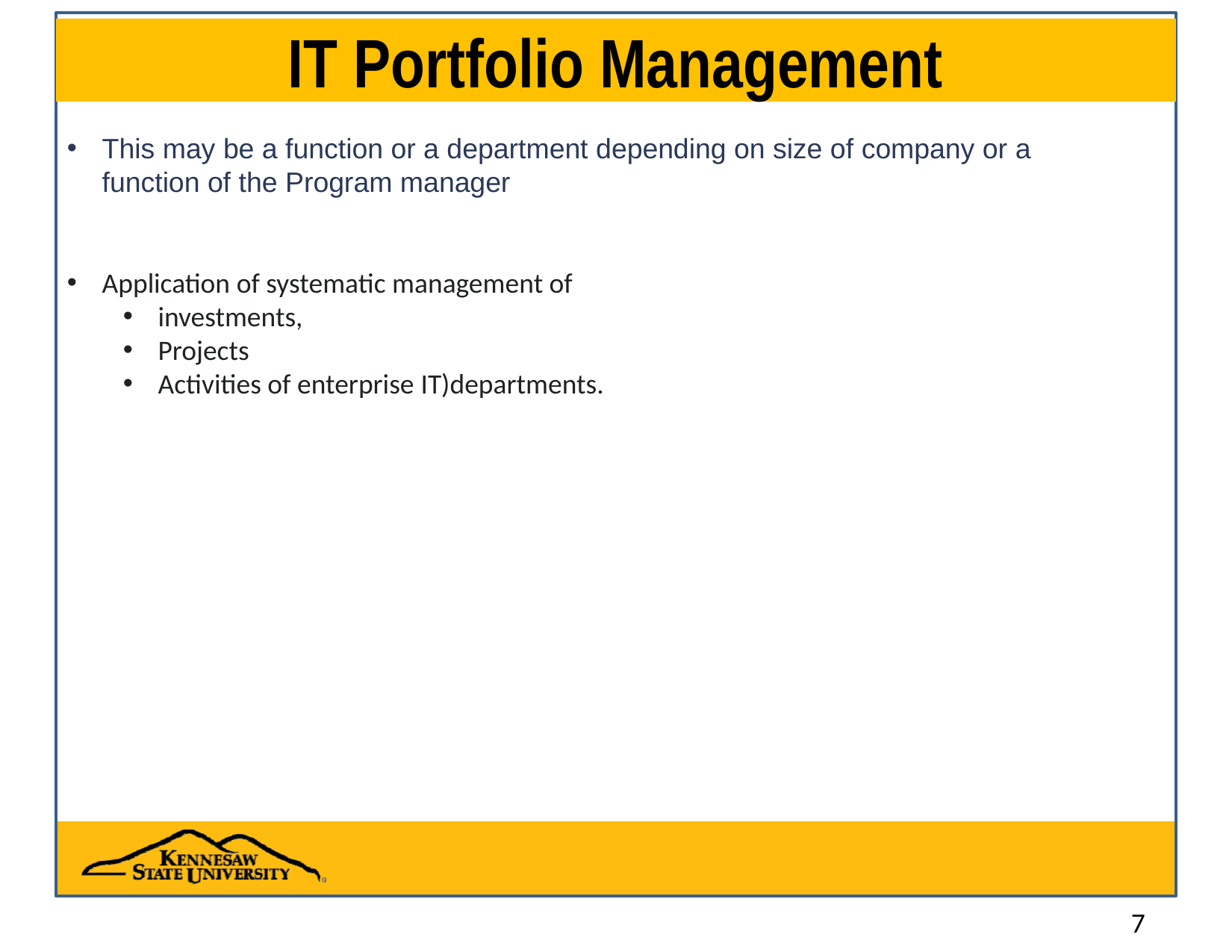

# IT Portfolio Management
This may be a function or a department depending on size of company or a function of the Program manager

Application of systematic management of
investments,
Projects
Activities of enterprise IT)departments.